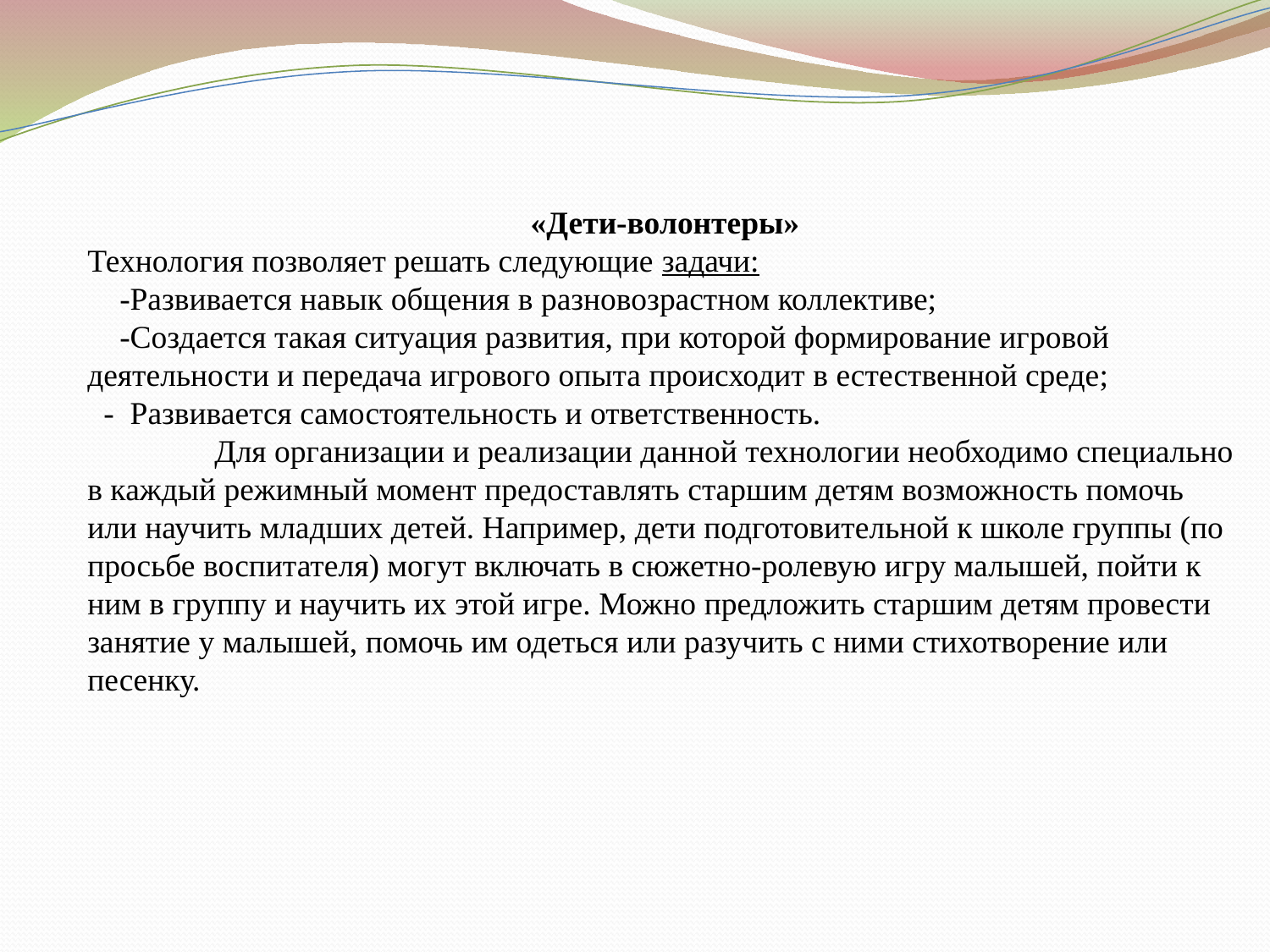

«Дети-волонтеры»
Технология позволяет решать следующие задачи:
    -Развивается навык общения в разновозрастном коллективе;
    -Создается такая ситуация развития, при которой формирование игровой деятельности и передача игрового опыта происходит в естественной среде;
  -  Развивается самостоятельность и ответственность.
	Для организации и реализации данной технологии необходимо специально в каждый режимный момент предоставлять старшим детям возможность помочь или научить младших детей. Например, дети подготовительной к школе группы (по просьбе воспитателя) могут включать в сюжетно-ролевую игру малышей, пойти к ним в группу и научить их этой игре. Можно предложить старшим детям провести занятие у малышей, помочь им одеться или разучить с ними стихотворение или песенку.